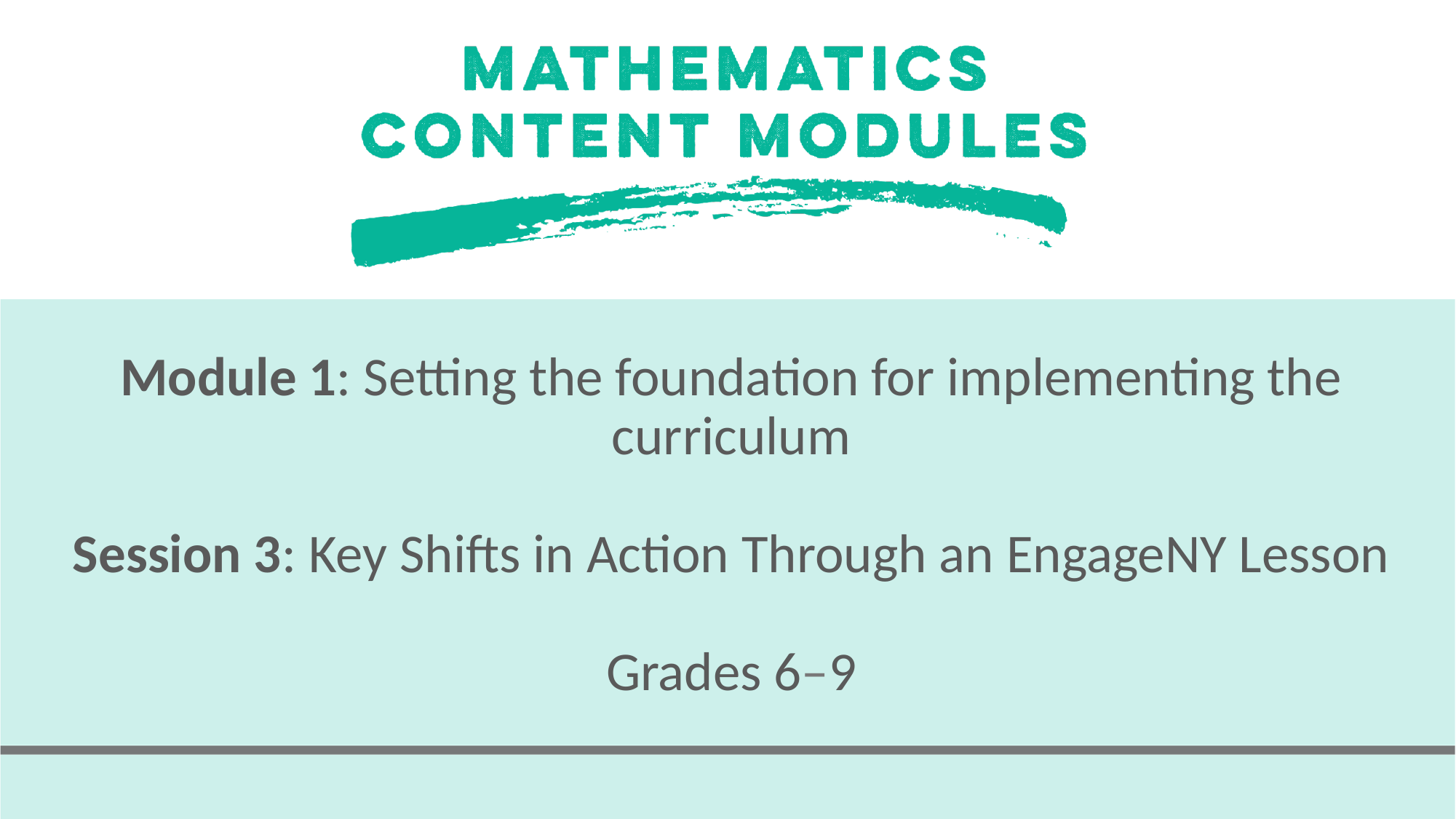

# Module 1: Setting the foundation for implementing the curriculum Session 3: Key Shifts in Action Through an EngageNY Lesson Grades 6–9